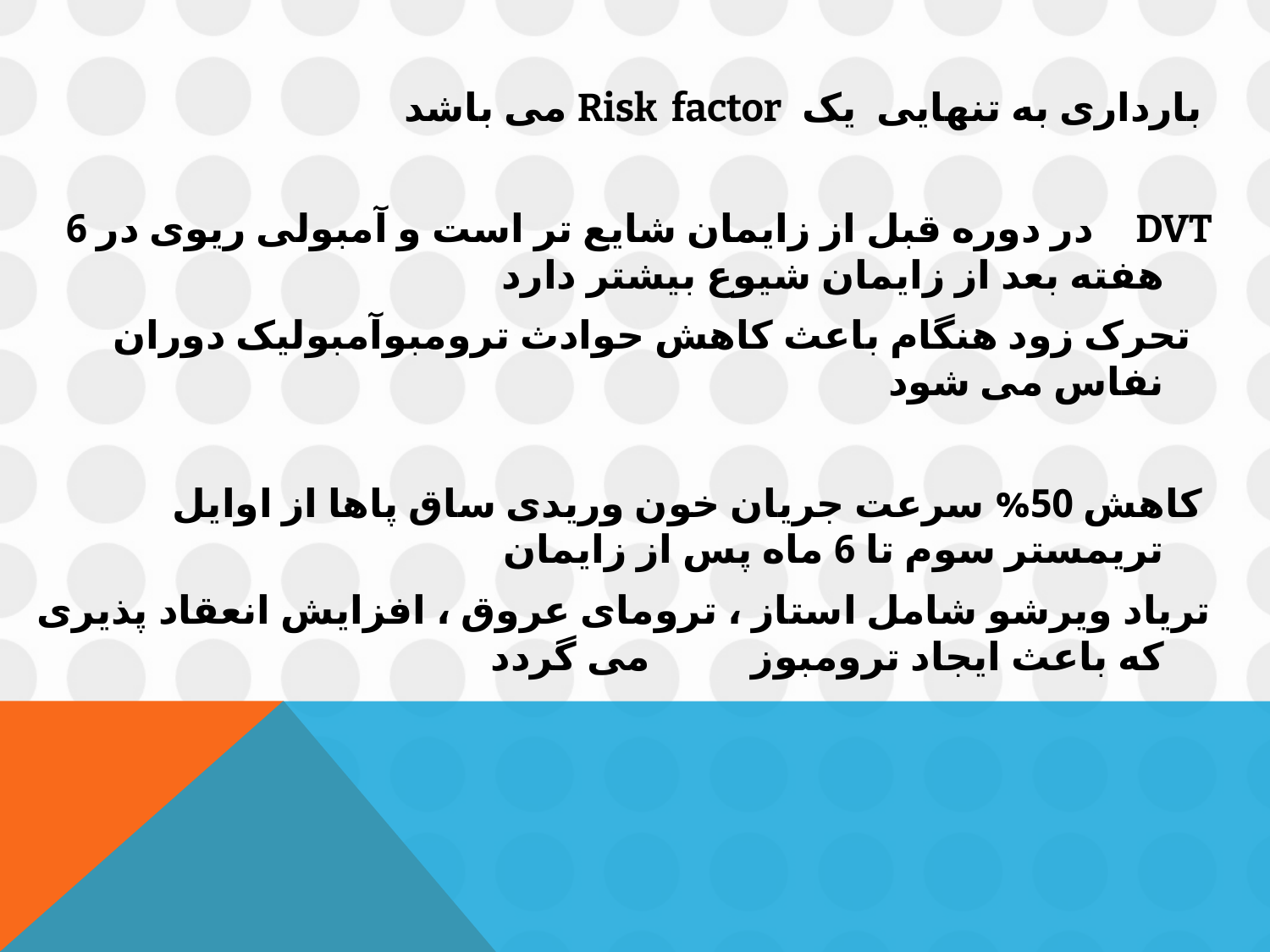

بارداری به تنهایی  یک  Risk  factor می باشد

DVT    در دوره قبل از زایمان شایع تر است و آمبولی ریوی در 6 هفته بعد از زایمان شیوع بیشتر دارد
  تحرک زود هنگام باعث کاهش حوادث ترومبوآمبولیک دوران نفاس می شود

 کاهش 50% سرعت جریان خون وریدی ساق پاها از اوایل تریمستر سوم تا 6 ماه پس از زایمان
تریاد ویرشو شامل استاز ، ترومای عروق ، افزایش انعقاد پذیری که باعث ایجاد ترومبوز          می گردد